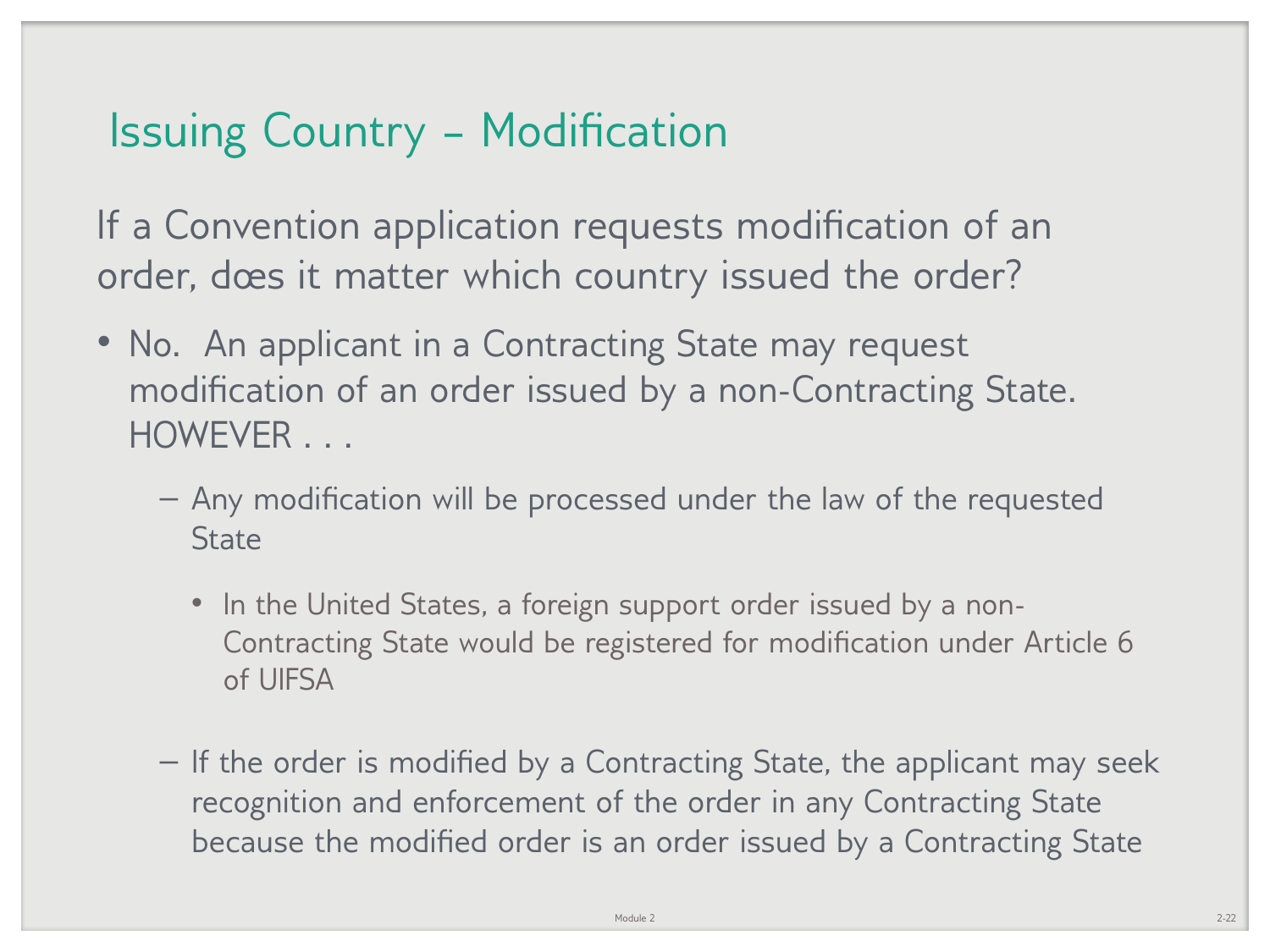

# Issuing Country – Modification
If a Convention application requests modification of an order, does it matter which country issued the order?
No.  An applicant in a Contracting State may request modification of an order issued by a non-Contracting State.  HOWEVER . . .
Any modification will be processed under the law of the requested State
In the United States, a foreign support order issued by a non-Contracting State would be registered for modification under Article 6 of UIFSA

If the order is modified by a Contracting State, the applicant may seek recognition and enforcement of the order in any Contracting State because the modified order is an order issued by a Contracting State

Module 2
2-22